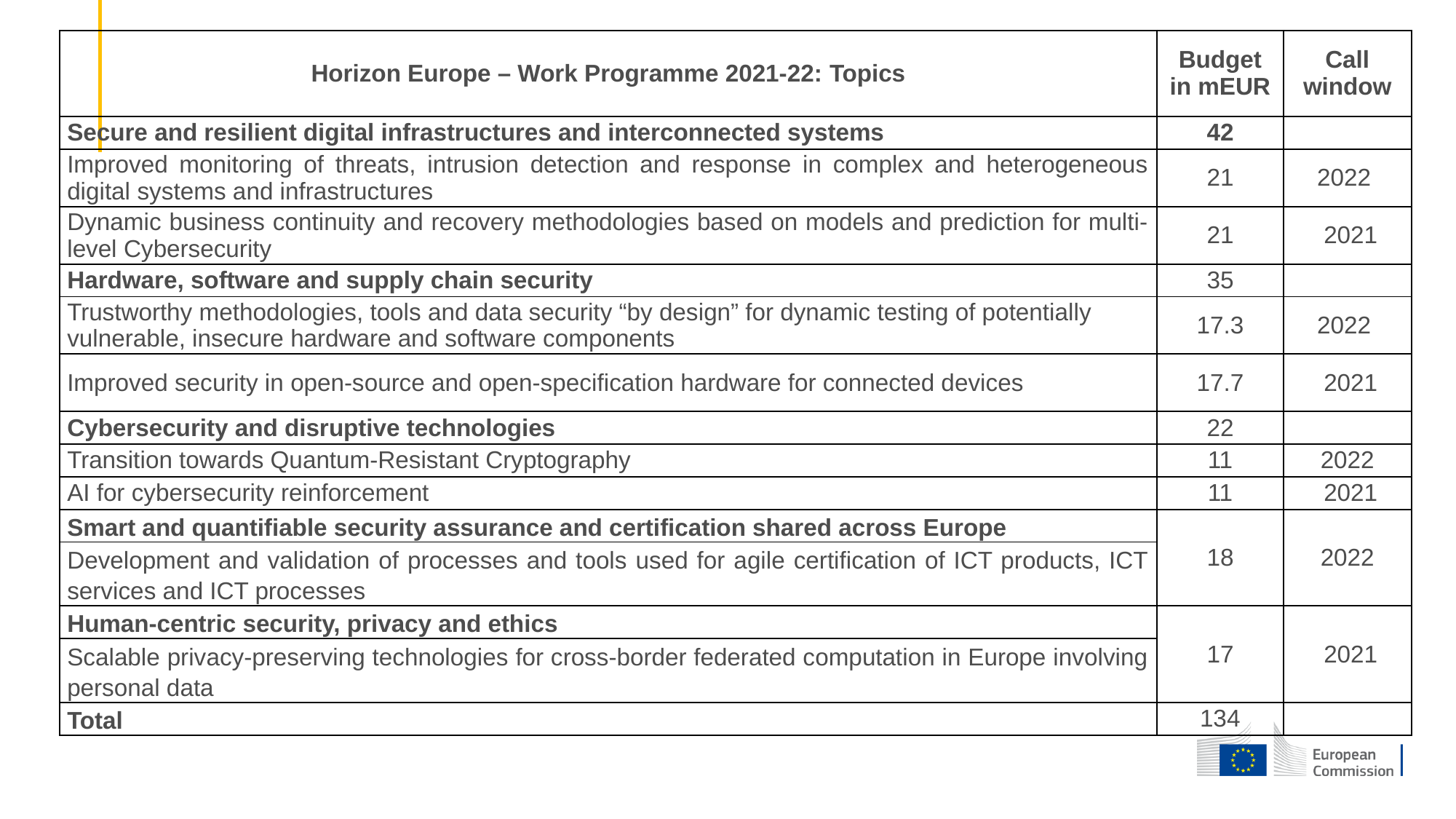

| Horizon Europe – Work Programme 2021-22: Topics | Budget in mEUR | Call window |
| --- | --- | --- |
| Secure and resilient digital infrastructures and interconnected systems | 42 |  |
| Improved monitoring of threats, intrusion detection and response in complex and heterogeneous digital systems and infrastructures | 21 | 2022 |
| Dynamic business continuity and recovery methodologies based on models and prediction for multi-level Cybersecurity | 21 | 2021 |
| Hardware, software and supply chain security | 35 |  |
| Trustworthy methodologies, tools and data security “by design” for dynamic testing of potentially vulnerable, insecure hardware and software components | 17.3 | 2022 |
| Improved security in open-source and open-specification hardware for connected devices | 17.7 | 2021 |
| Cybersecurity and disruptive technologies | 22 |  |
| Transition towards Quantum-Resistant Cryptography | 11 | 2022 |
| AI for cybersecurity reinforcement | 11 | 2021 |
| Smart and quantifiable security assurance and certification shared across Europe | 18 | 2022 |
| Development and validation of processes and tools used for agile certification of ICT products, ICT services and ICT processes |  |  |
| Human-centric security, privacy and ethics | 17 | 2021 |
| Scalable privacy-preserving technologies for cross-border federated computation in Europe involving personal data |  |  |
| Total | 134 |  |